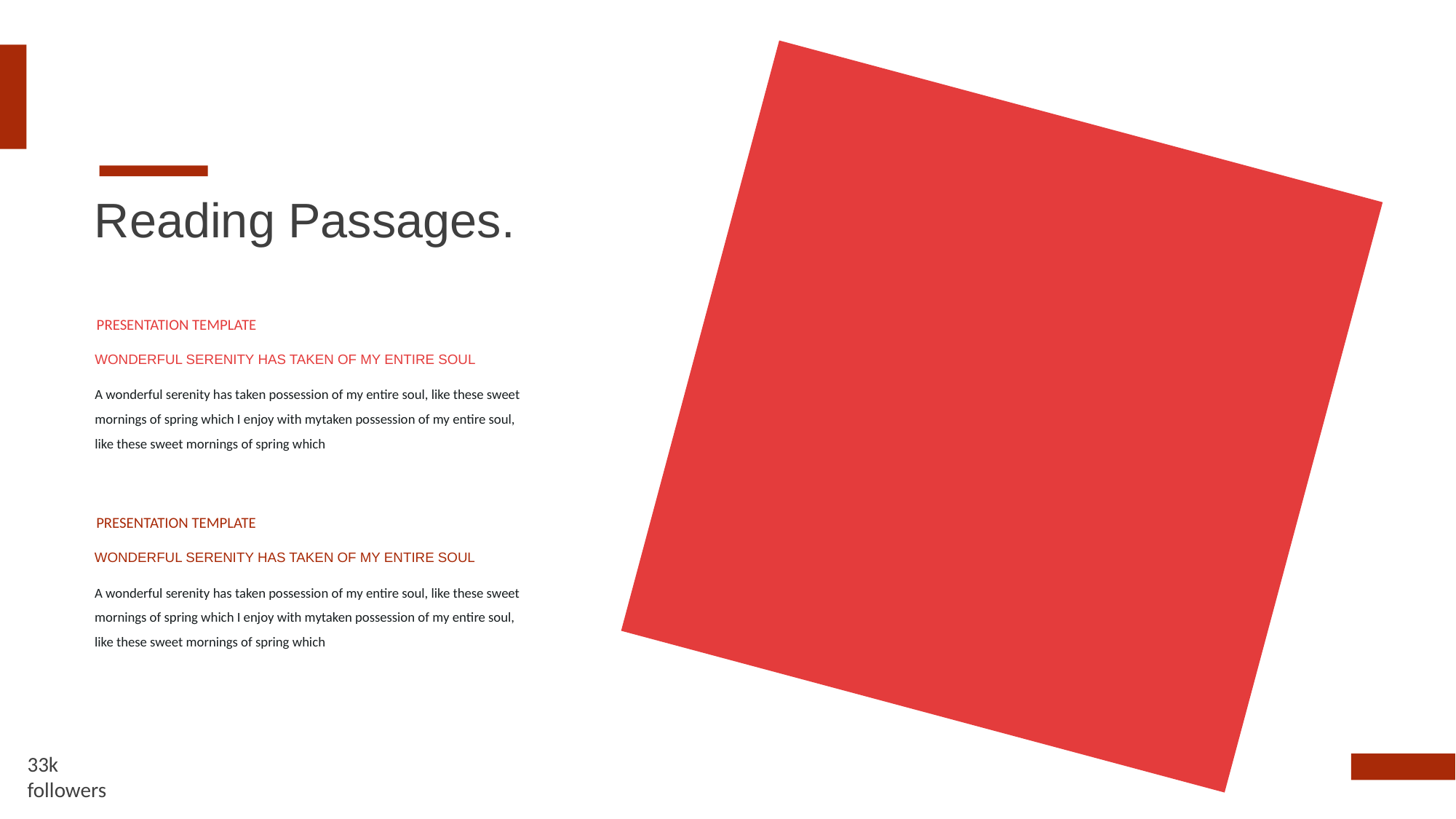

Reading Passages.
PRESENTATION TEMPLATE
WONDERFUL SERENITY HAS TAKEN OF MY ENTIRE SOUL
A wonderful serenity has taken possession of my entire soul, like these sweet mornings of spring which I enjoy with mytaken possession of my entire soul, like these sweet mornings of spring which
PRESENTATION TEMPLATE
WONDERFUL SERENITY HAS TAKEN OF MY ENTIRE SOUL
A wonderful serenity has taken possession of my entire soul, like these sweet mornings of spring which I enjoy with mytaken possession of my entire soul, like these sweet mornings of spring which

33k
followers